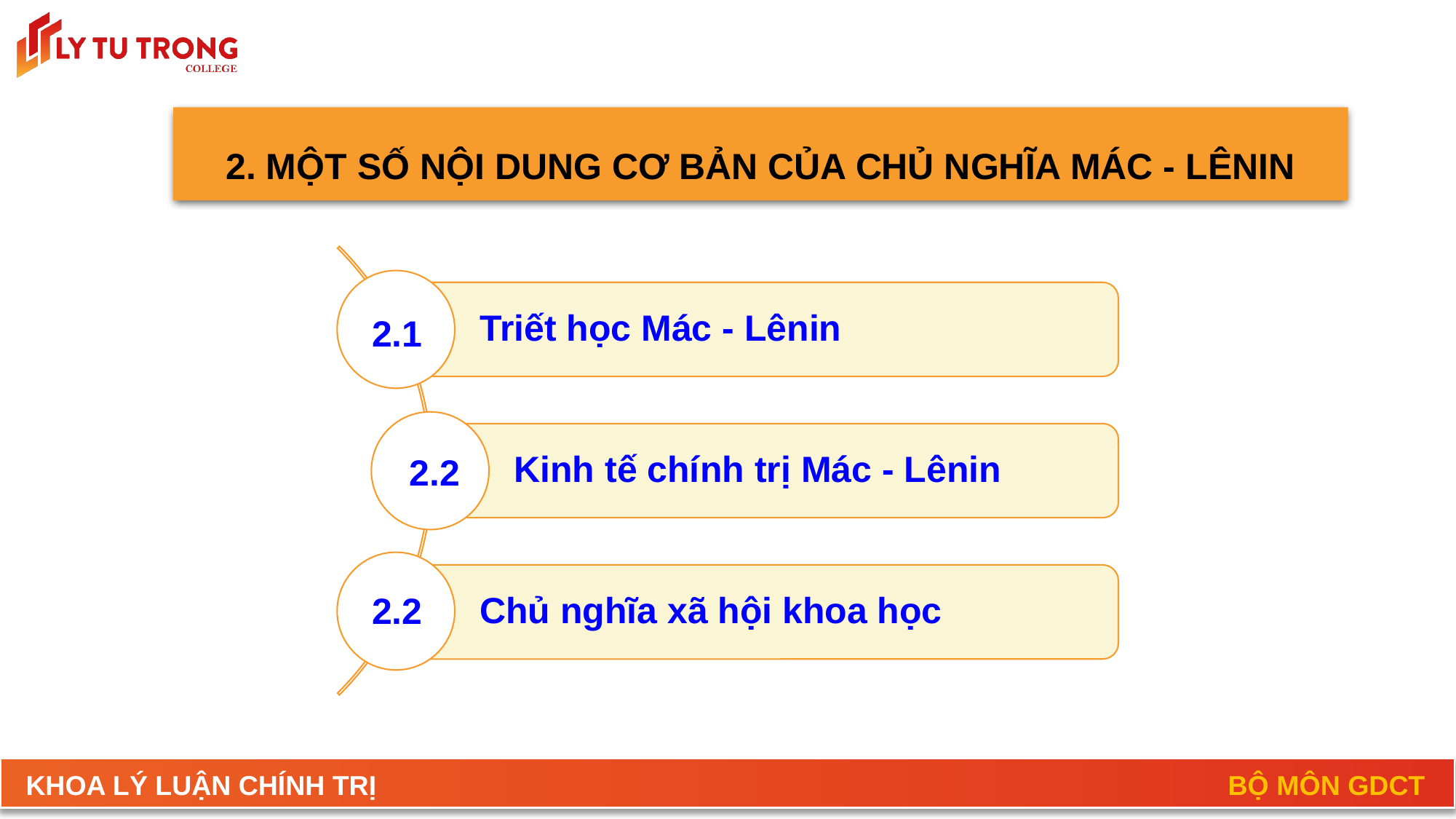

# 2. MỘT SỐ NỘI DUNG CƠ BẢN CỦA CHỦ NGHĨA MÁC - LÊNIN
Triết học Mác - Lênin
Kinh tế chính trị Mác - Lênin
Chủ nghĩa xã hội khoa học
2.1
2.2
2.2